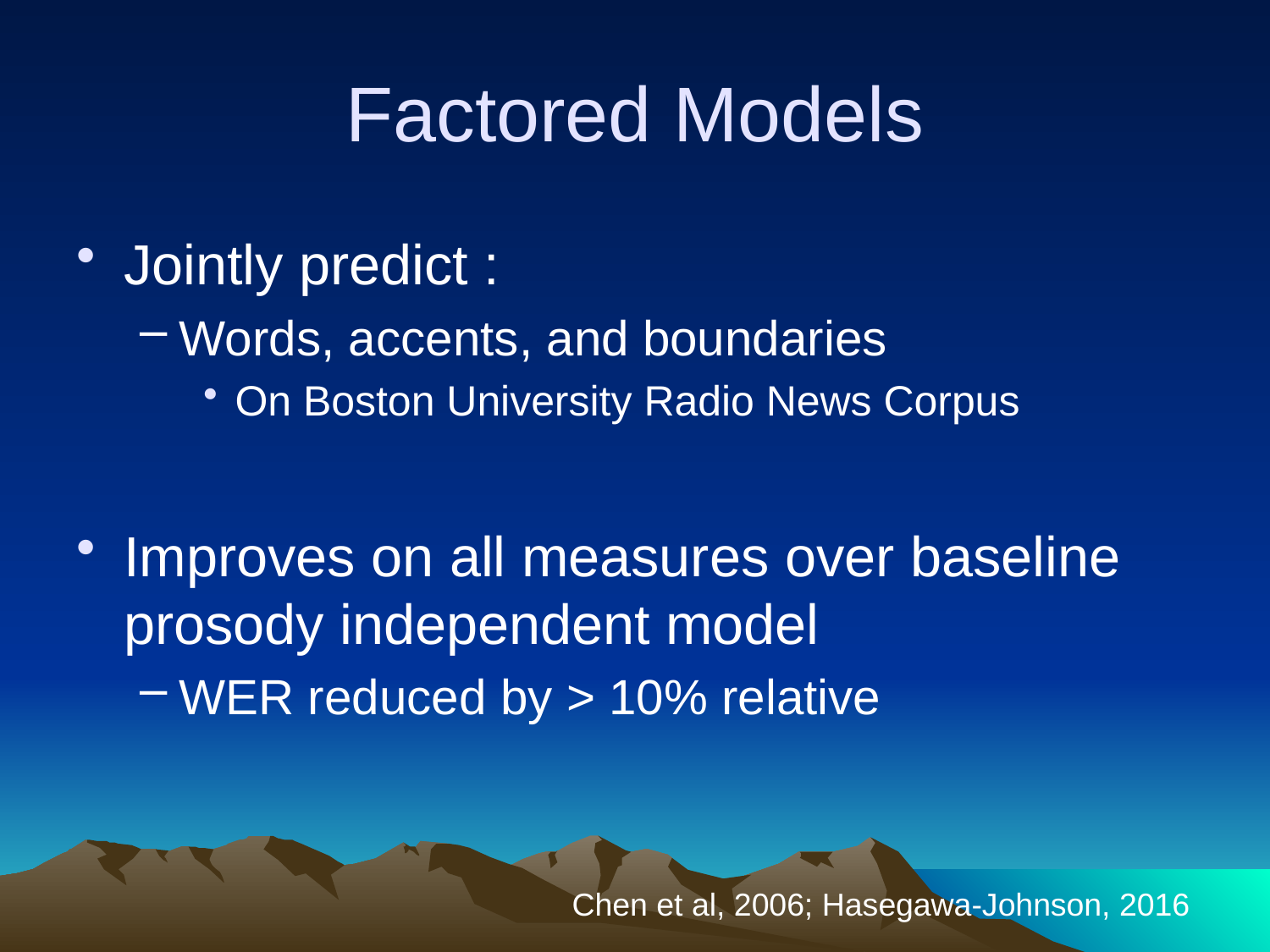

# Factored Models
Jointly predict :
Words, accents, and boundaries
On Boston University Radio News Corpus

Improves on all measures over baseline prosody independent model
WER reduced by > 10% relative
Chen et al, 2006; Hasegawa-Johnson, 2016